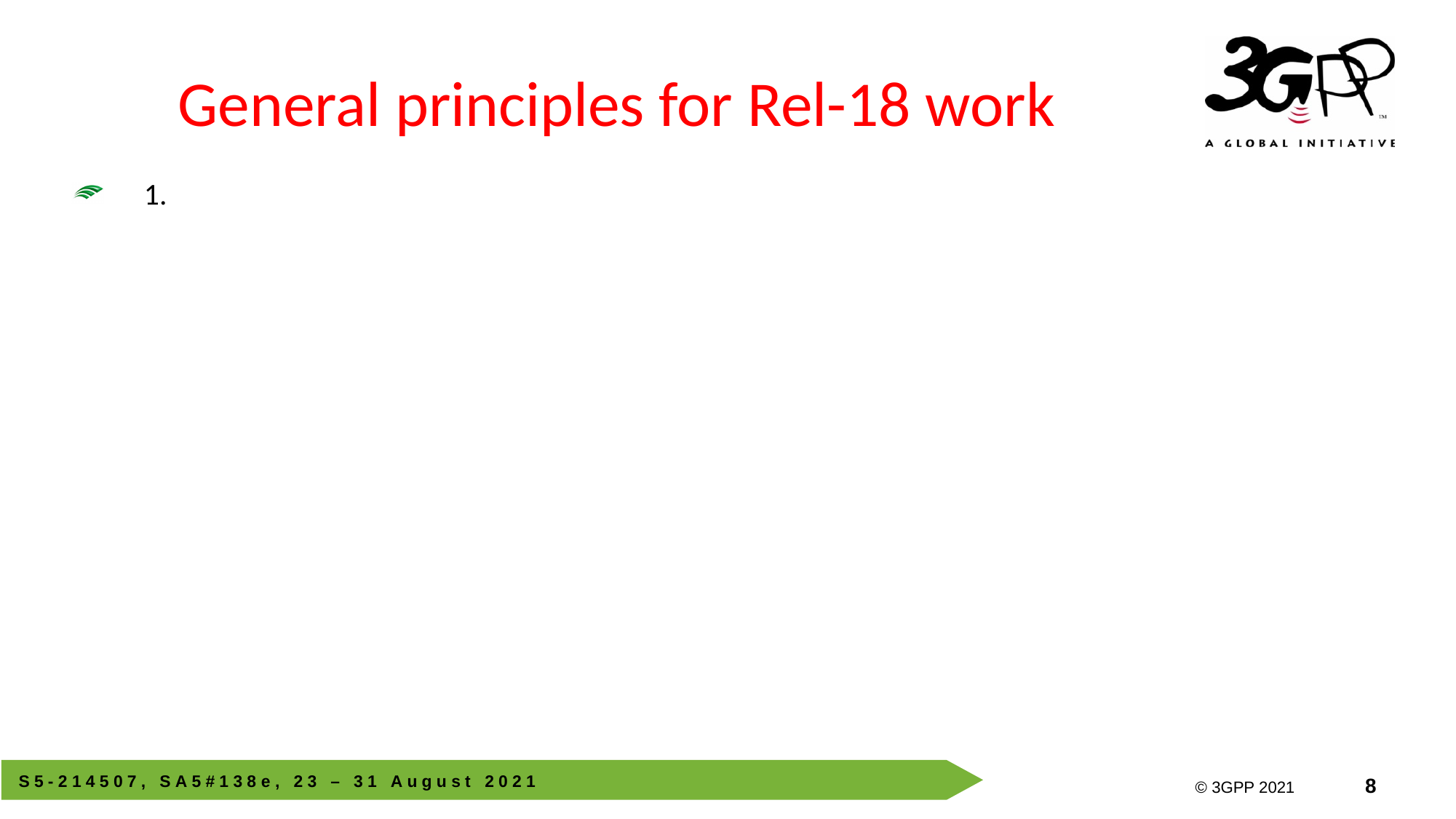

# General principles for Rel-18 work
1.